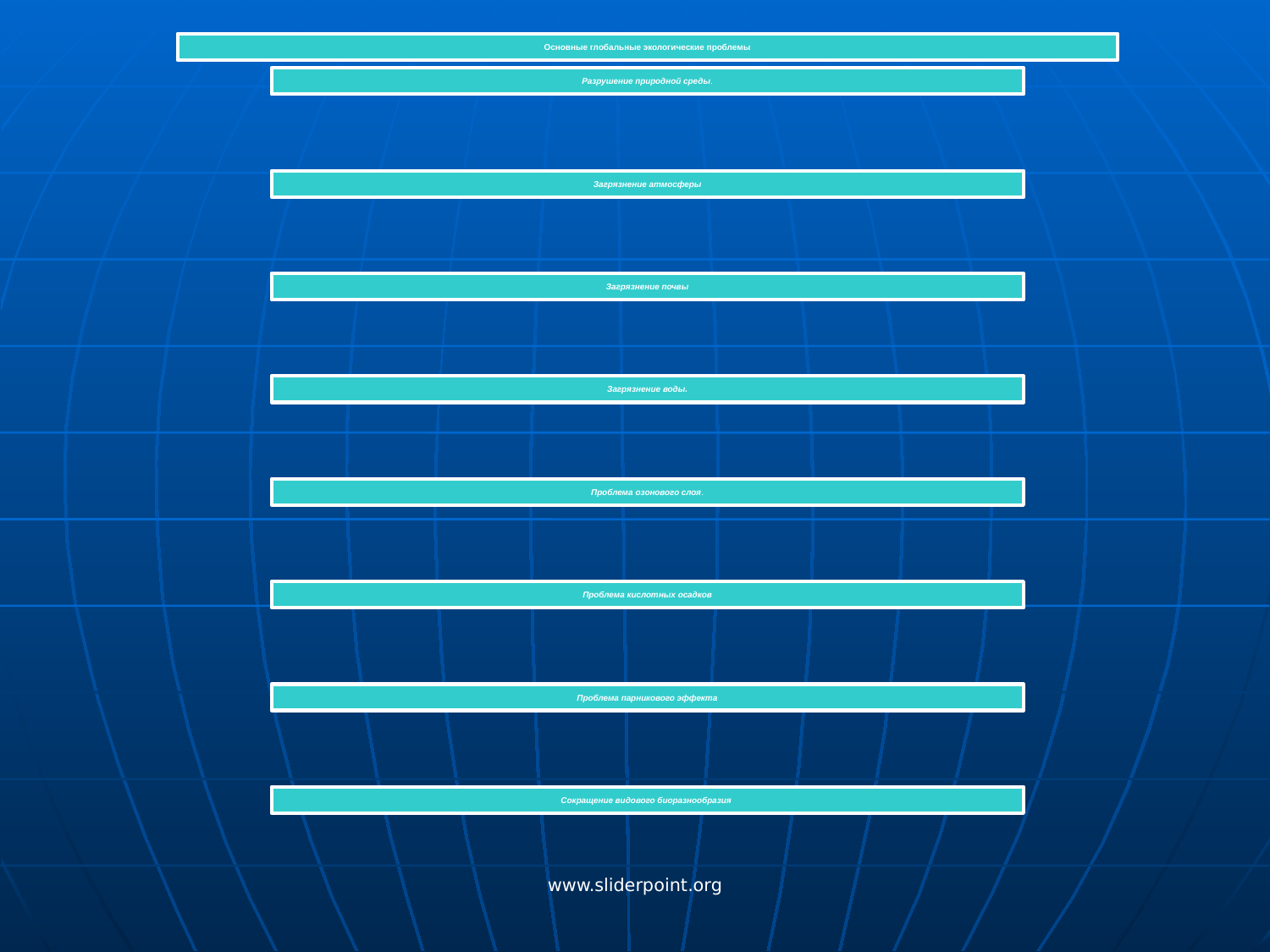

Основные глобальные экологические проблемы
Разрушение природной среды.
Загрязнение атмосферы
Загрязнение почвы
Загрязнение воды.
Проблема озонового слоя.
Проблема кислотных осадков
Проблема парникового эффекта
Сокращение видового биоразнообразия
www.sliderpoint.org